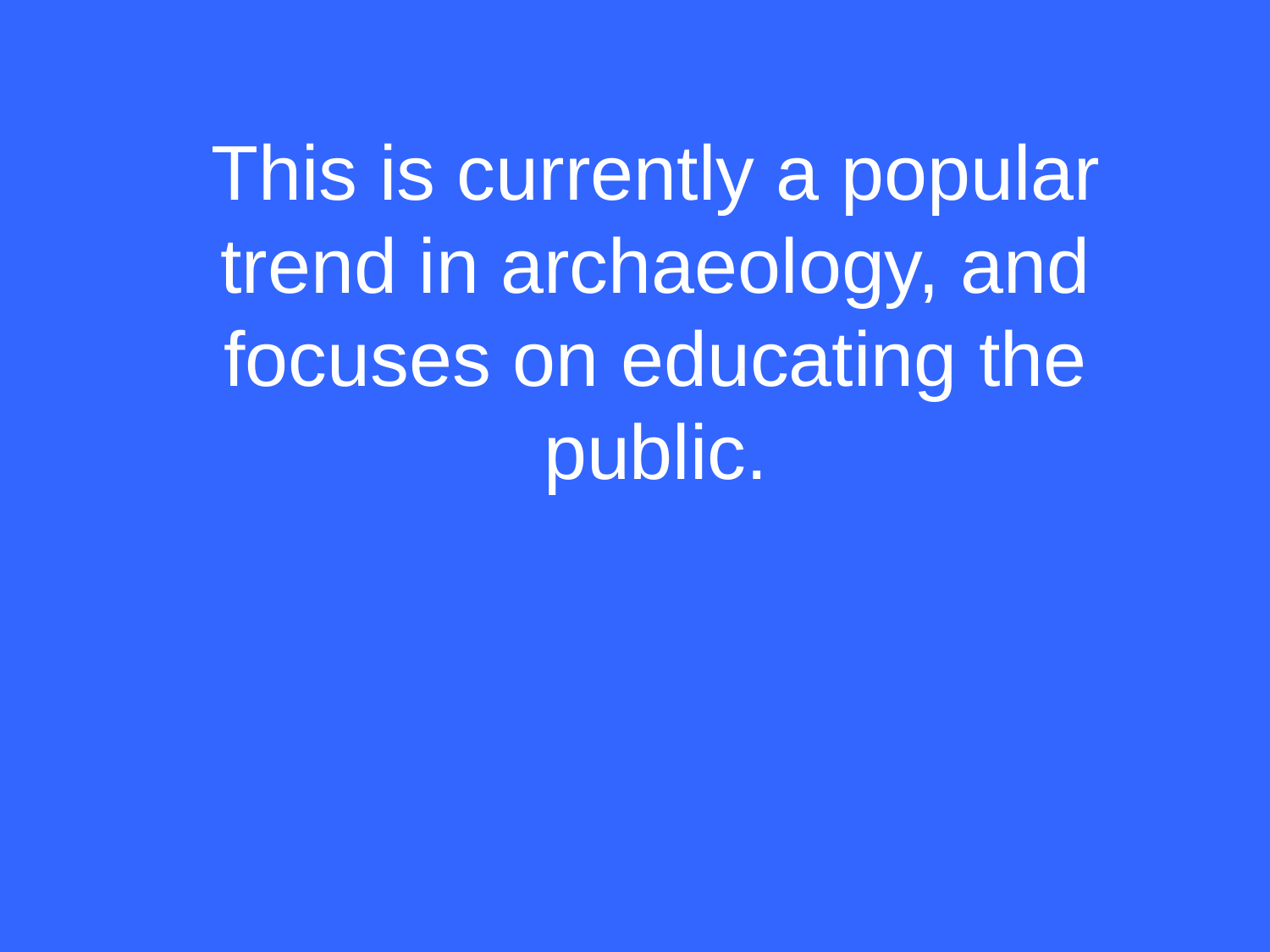

This is currently a popular trend in archaeology, and focuses on educating the public.